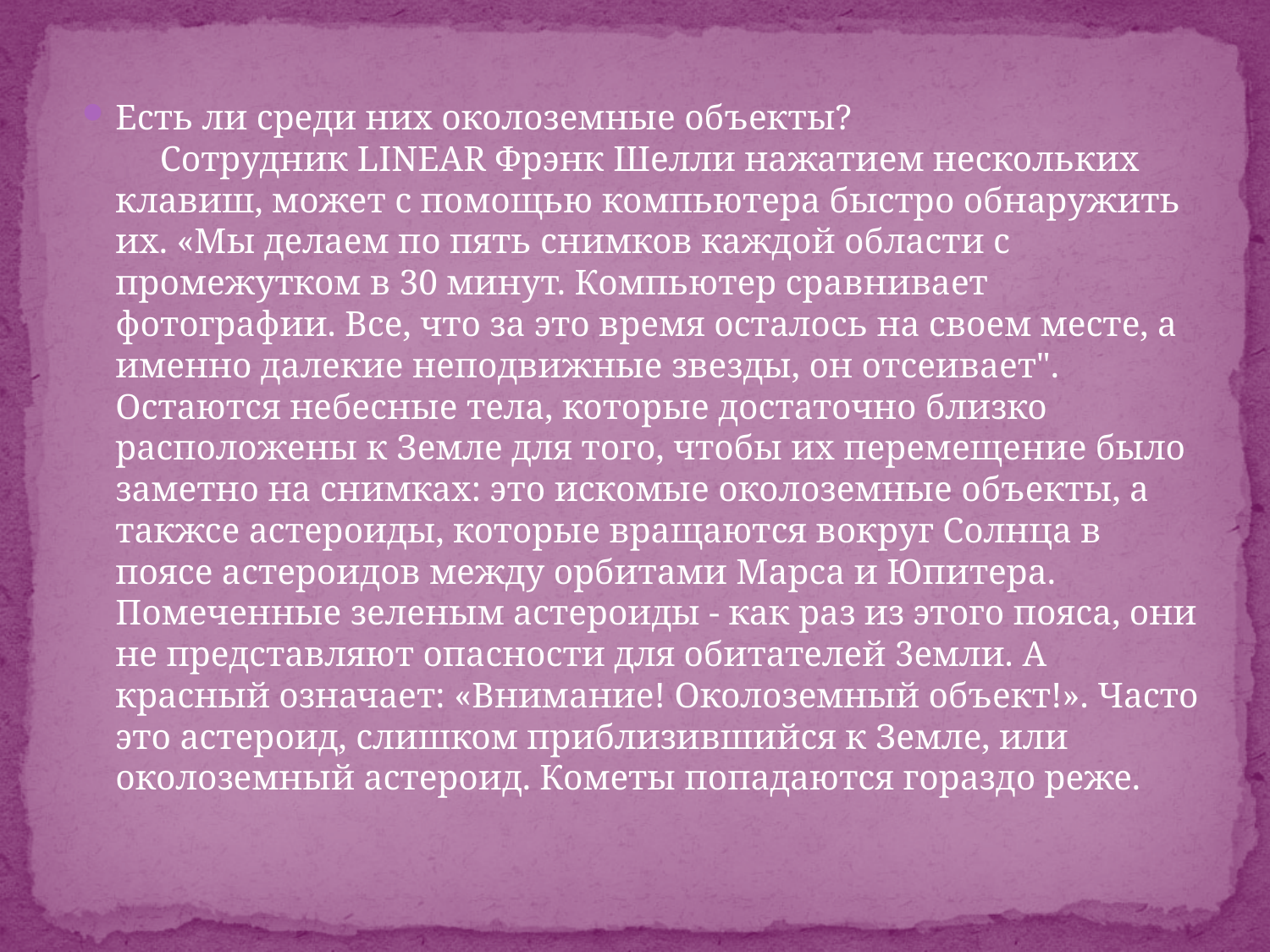

Есть ли среди них околоземные объекты?
     Сотрудник LINEAR Фрэнк Шелли нажатием нескольких клавиш, может с помощью компьютера быстро обнаружить их. «Мы делаем по пять снимков каждой области с промежутком в 30 минут. Компьютер сравнивает фотографии. Все, что за это время осталось на своем месте, а именно далекие неподвижные звезды, он отсеивает". Остаются небесные тела, которые достаточно близко расположены к Земле для того, чтобы их перемещение было заметно на снимках: это искомые околоземные объекты, а такжсе астероиды, которые вращаются вокруг Солнца в поясе астероидов между орбитами Марса и Юпитера. Помеченные зеленым астероиды - как раз из этого пояса, они не представляют опасности для обитателей 3емли. А красный означает: «Внимание! Околоземный объект!». Часто это астероид, слишком приблизившийся к Земле, или околоземный астероид. Кометы попадаются гораздо реже.